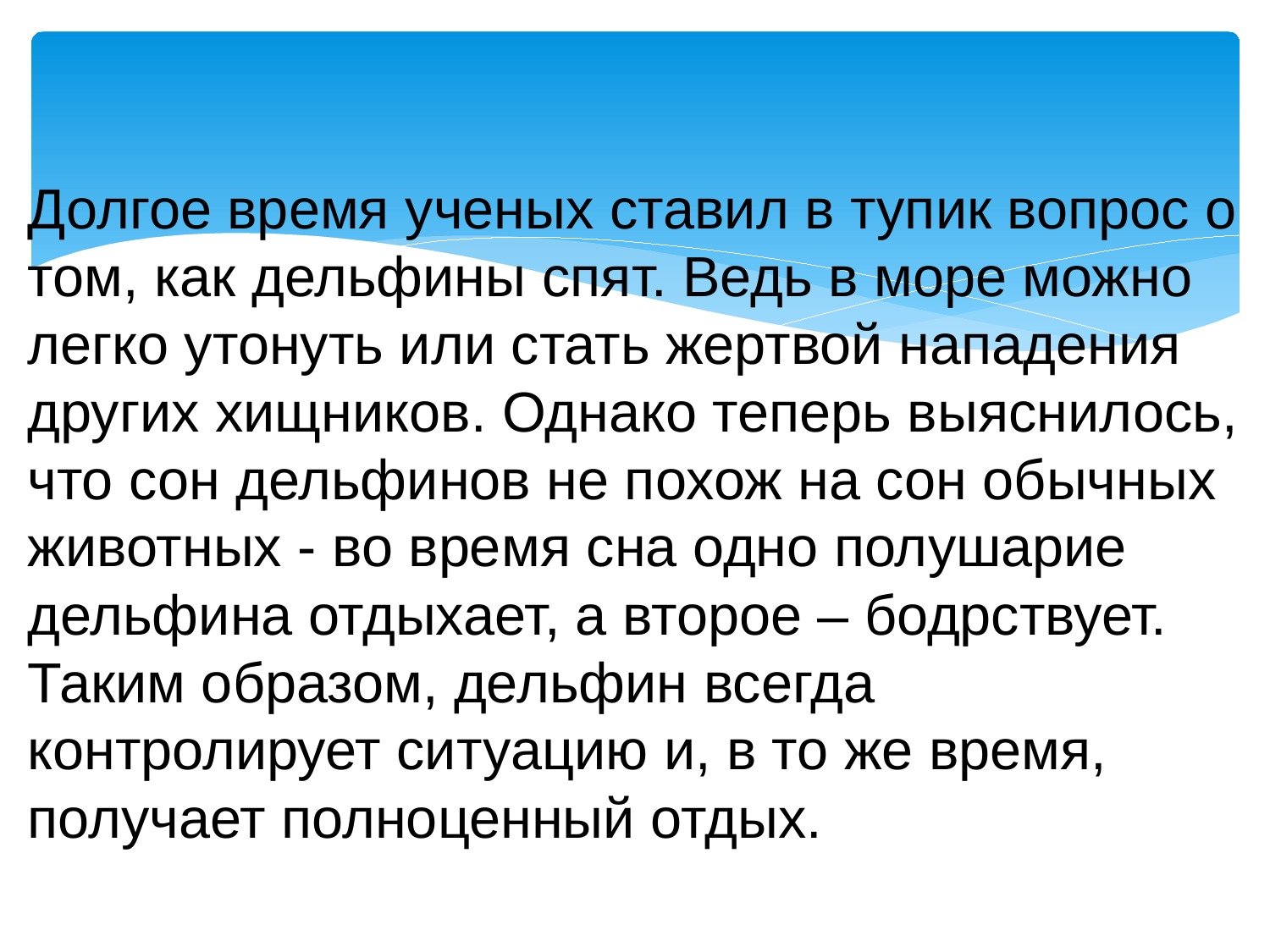

Долгое время ученых ставил в тупик вопрос о том, как дельфины спят. Ведь в море можно легко утонуть или стать жертвой нападения других хищников. Однако теперь выяснилось, что сон дельфинов не похож на сон обычных животных - во время сна одно полушарие дельфина отдыхает, а второе – бодрствует. Таким образом, дельфин всегда контролирует ситуацию и, в то же время, получает полноценный отдых.